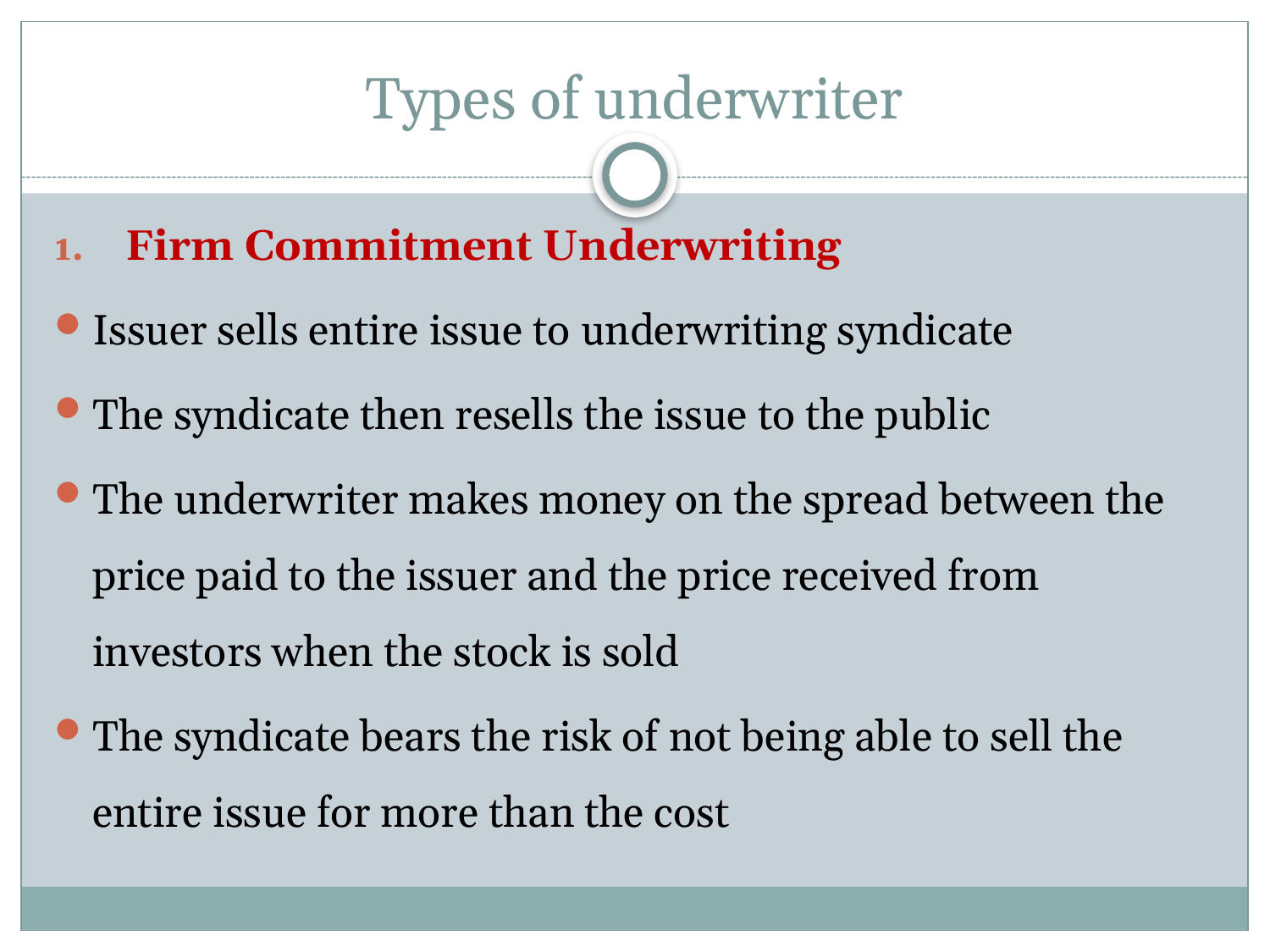

# Types of underwriter
Firm Commitment Underwriting
Issuer sells entire issue to underwriting syndicate
The syndicate then resells the issue to the public
The underwriter makes money on the spread between the price paid to the issuer and the price received from investors when the stock is sold
The syndicate bears the risk of not being able to sell the entire issue for more than the cost